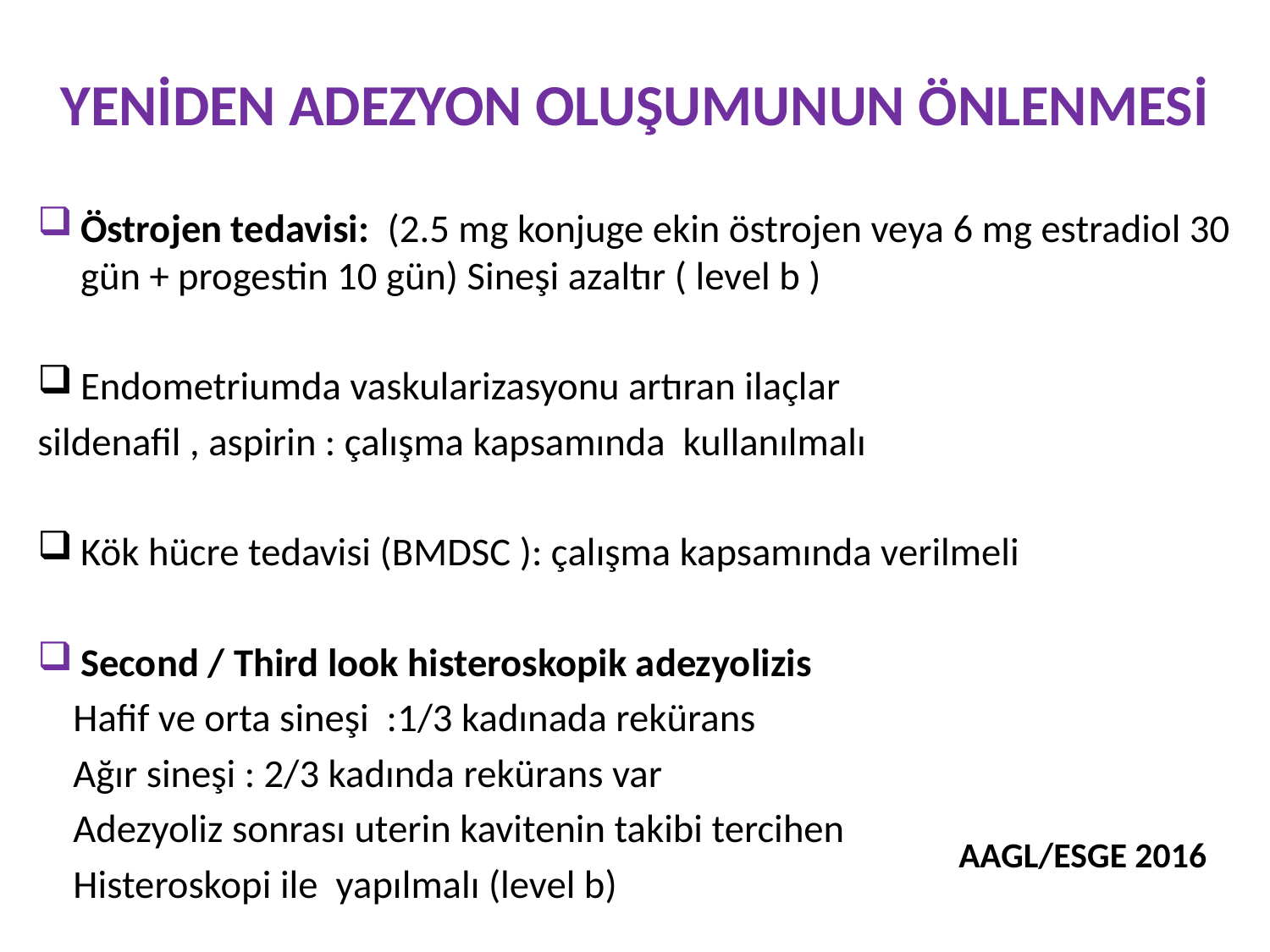

# YENİDEN ADEZYON OLUŞUMUNUN ÖNLENMESİ
Östrojen tedavisi:  (2.5 mg konjuge ekin östrojen veya 6 mg estradiol 30 gün + progestin 10 gün) Sineşi azaltır ( level b )

Endometriumda vaskularizasyonu artıran ilaçlar
sildenafil , aspirin : çalışma kapsamında  kullanılmalı

Kök hücre tedavisi (BMDSC ): çalışma kapsamında verilmeli

Second / Third look histeroskopik adezyolizis
    Hafif ve orta sineşi  :1/3 kadınada rekürans
    Ağır sineşi : 2/3 kadında rekürans var
    Adezyoliz sonrası uterin kavitenin takibi tercihen
    Histeroskopi ile  yapılmalı (level b)

AAGL/ESGE 2016